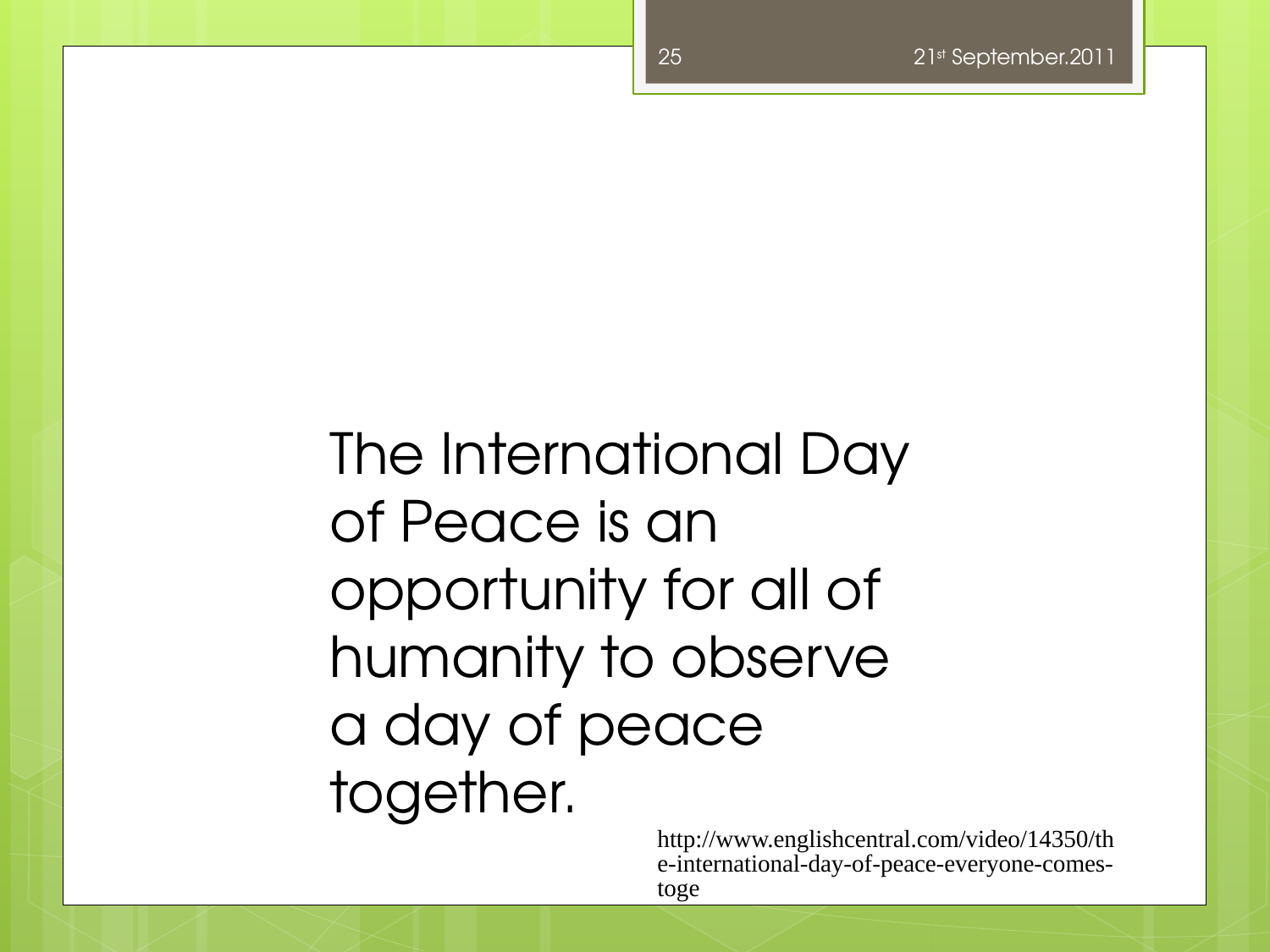

25
21st September.2011
#

The International Day of Peace is an opportunity for all of humanity to observe a day of peace together.
http://www.englishcentral.com/video/14350/the-international-day-of-peace-everyone-comes-toge